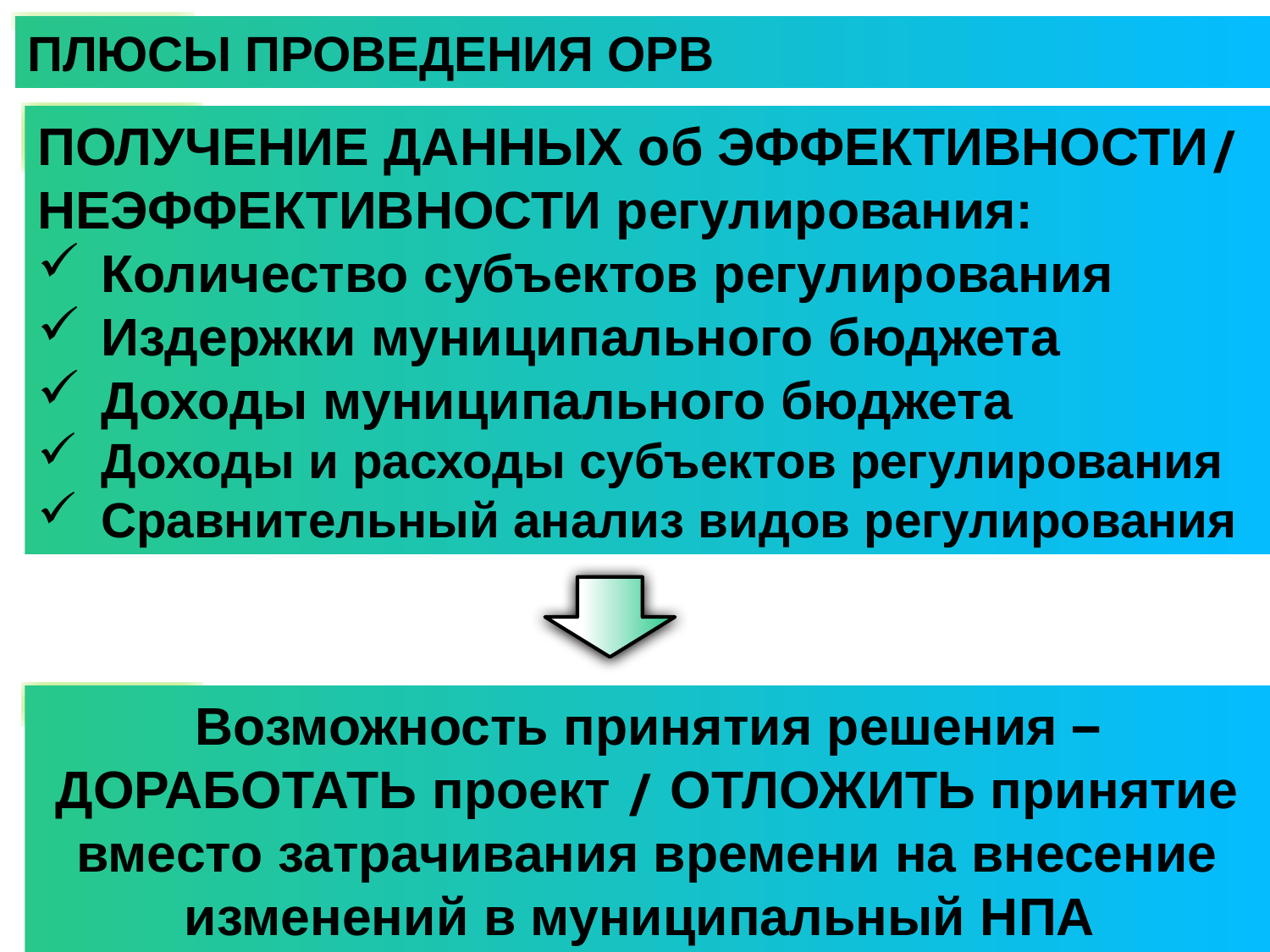

ПЛЮСЫ ПРОВЕДЕНИЯ ОРВ
ПОЛУЧЕНИЕ ДАННЫХ об ЭФФЕКТИВНОСТИ/ НЕЭФФЕКТИВНОСТИ регулирования:
Количество субъектов регулирования
Издержки муниципального бюджета
Доходы муниципального бюджета
Доходы и расходы субъектов регулирования
Сравнительный анализ видов регулирования

Возможность принятия решения – ДОРАБОТАТЬ проект / ОТЛОЖИТЬ принятие
вместо затрачивания времени на внесение изменений в муниципальный НПА